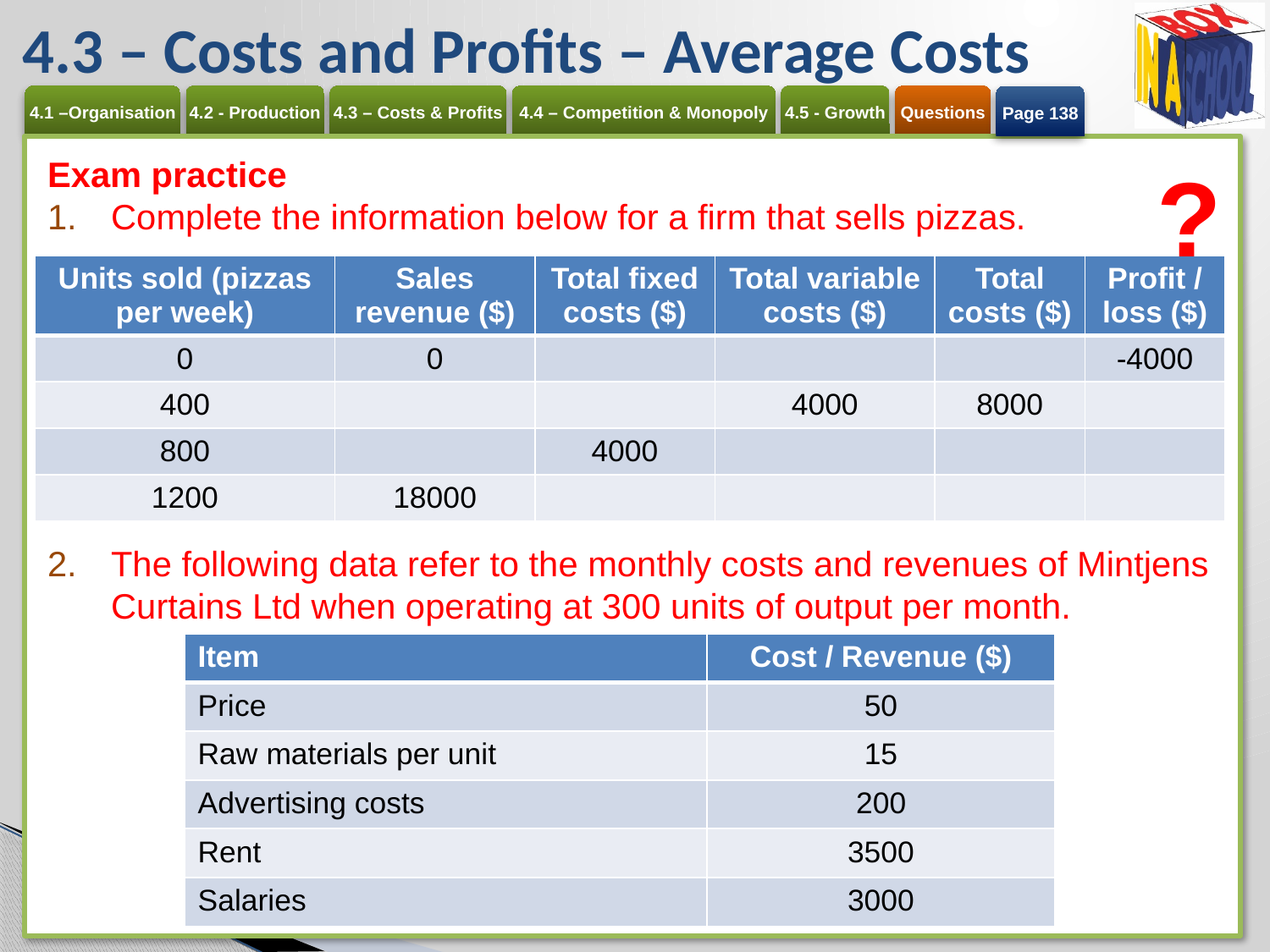

# 4.3 – Costs and Profits – Average Costs
Page 138
?
Exam practice
Complete the information below for a firm that sells pizzas.

The following data refer to the monthly costs and revenues of Mintjens Curtains Ltd when operating at 300 units of output per month.
| Units sold (pizzas per week) | Sales revenue ($) | Total fixed costs ($) | Total variable costs ($) | Total costs ($) | Profit / loss ($) |
| --- | --- | --- | --- | --- | --- |
| 0 | 0 |  |  |  | -4000 |
| 400 |  |  | 4000 | 8000 |  |
| 800 |  | 4000 |  |  |  |
| 1200 | 18000 |  |  |  |  |
| Item | Cost / Revenue ($) |
| --- | --- |
| Price | 50 |
| Raw materials per unit | 15 |
| Advertising costs | 200 |
| Rent | 3500 |
| Salaries | 3000 |